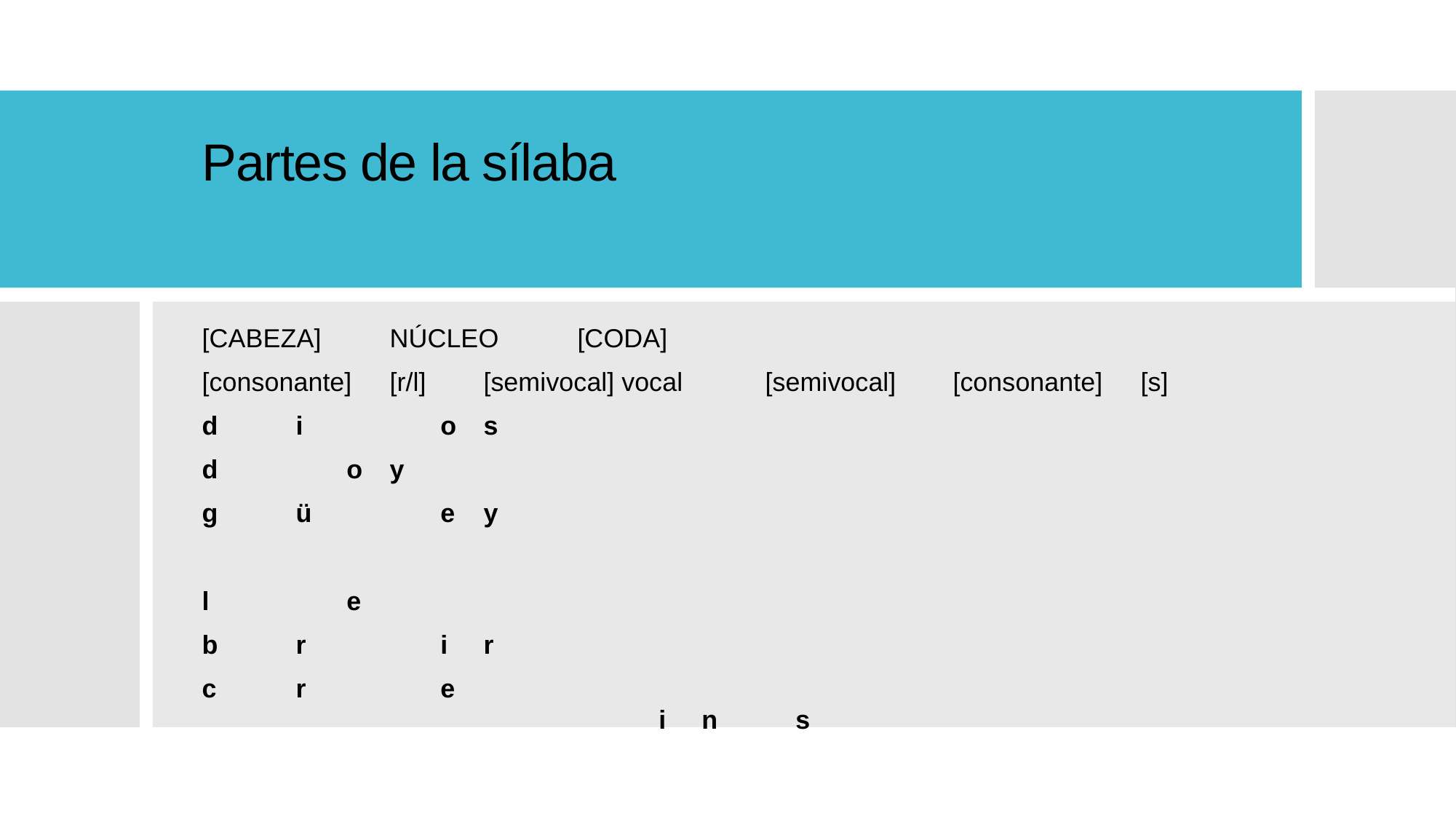

# Partes de la sílaba

[CABEZA]		NÚCLEO				[CODA]
[consonante]	[r/l]	[semivocal] vocal	[semivocal]	[consonante]	[s]
d			i	       o			s
d				       o	y
g			ü	       e	y

l				       e
b		r		       i			r
c		r		       e
       i			n		s